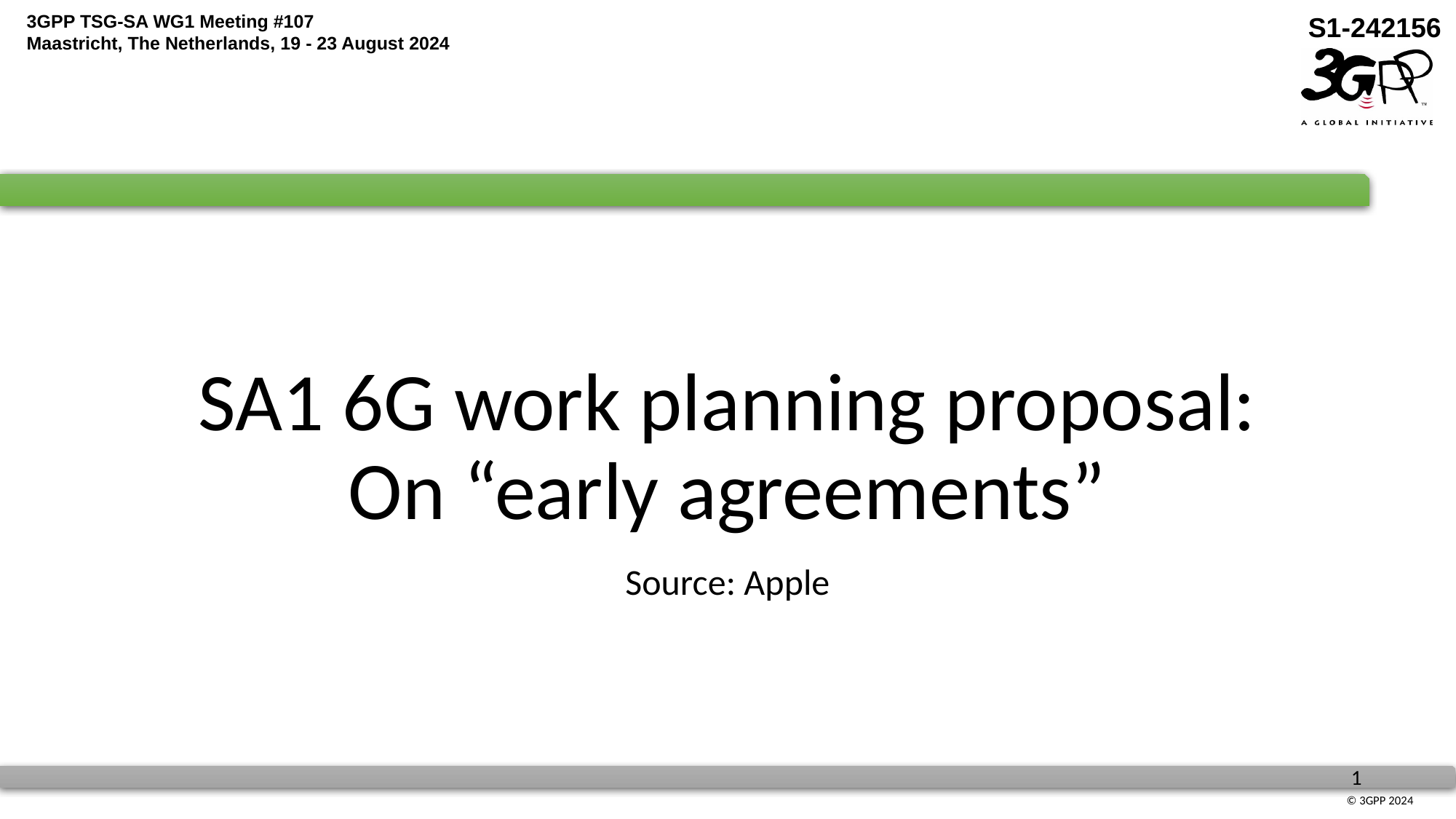

# SA1 6G work planning proposal: On “early agreements”
Source: Apple